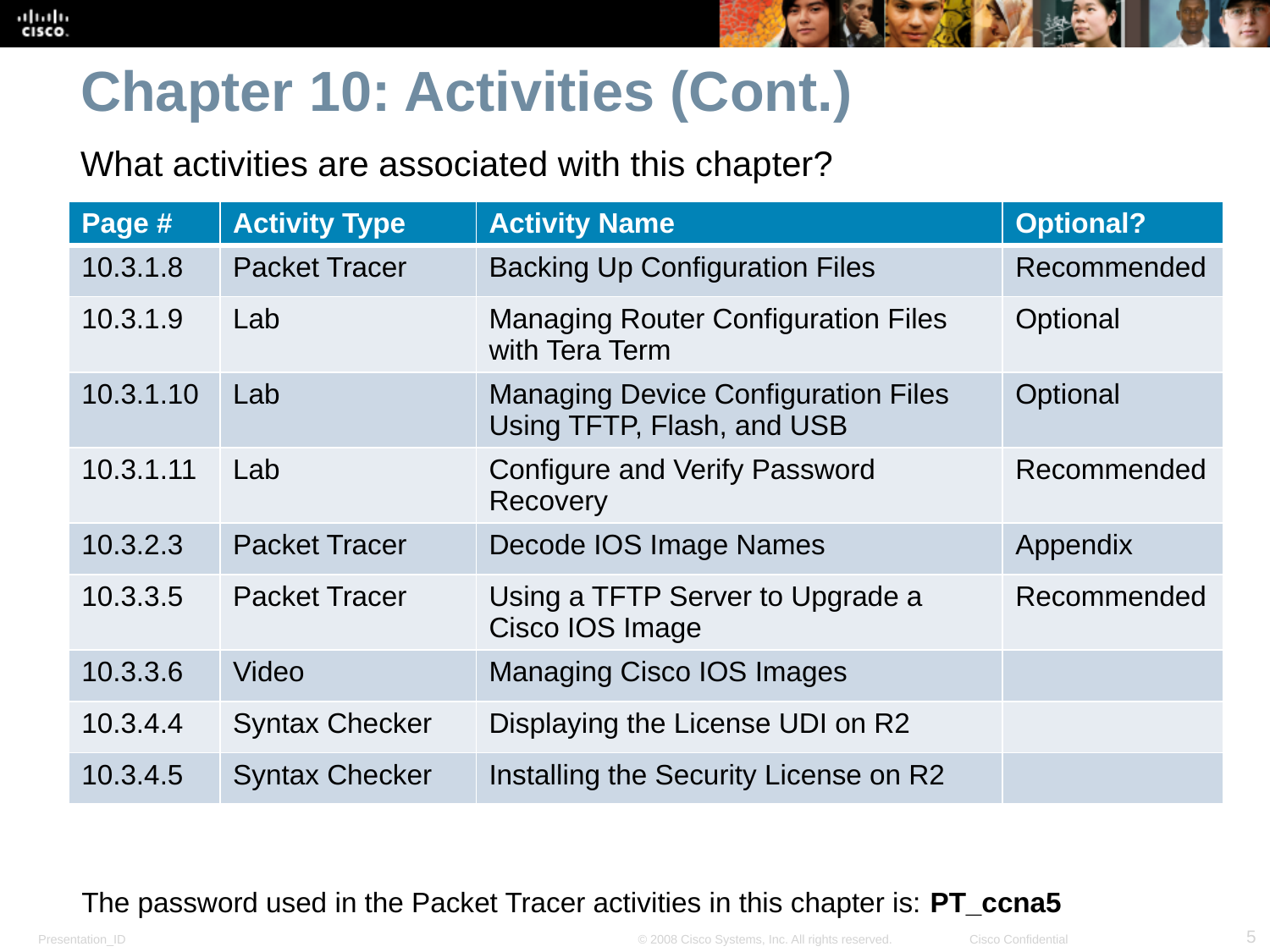

Chapter 10: Activities (Cont.)
What activities are associated with this chapter?

| Page # | Activity Type | Activity Name | Optional? |
| --- | --- | --- | --- |
| 10.3.1.8 | Packet Tracer | Backing Up Configuration Files | Recommended |
| 10.3.1.9 | Lab | Managing Router Configuration Files with Tera Term | Optional |
| 10.3.1.10 | Lab | Managing Device Configuration Files Using TFTP, Flash, and USB | Optional |
| 10.3.1.11 | Lab | Configure and Verify Password Recovery | Recommended |
| 10.3.2.3 | Packet Tracer | Decode IOS Image Names | Appendix |
| 10.3.3.5 | Packet Tracer | Using a TFTP Server to Upgrade a Cisco IOS Image | Recommended |
| 10.3.3.6 | Video | Managing Cisco IOS Images |  |
| 10.3.4.4 | Syntax Checker | Displaying the License UDI on R2 |  |
| 10.3.4.5 | Syntax Checker | Installing the Security License on R2 |  |
The password used in the Packet Tracer activities in this chapter is: PT_ccna5